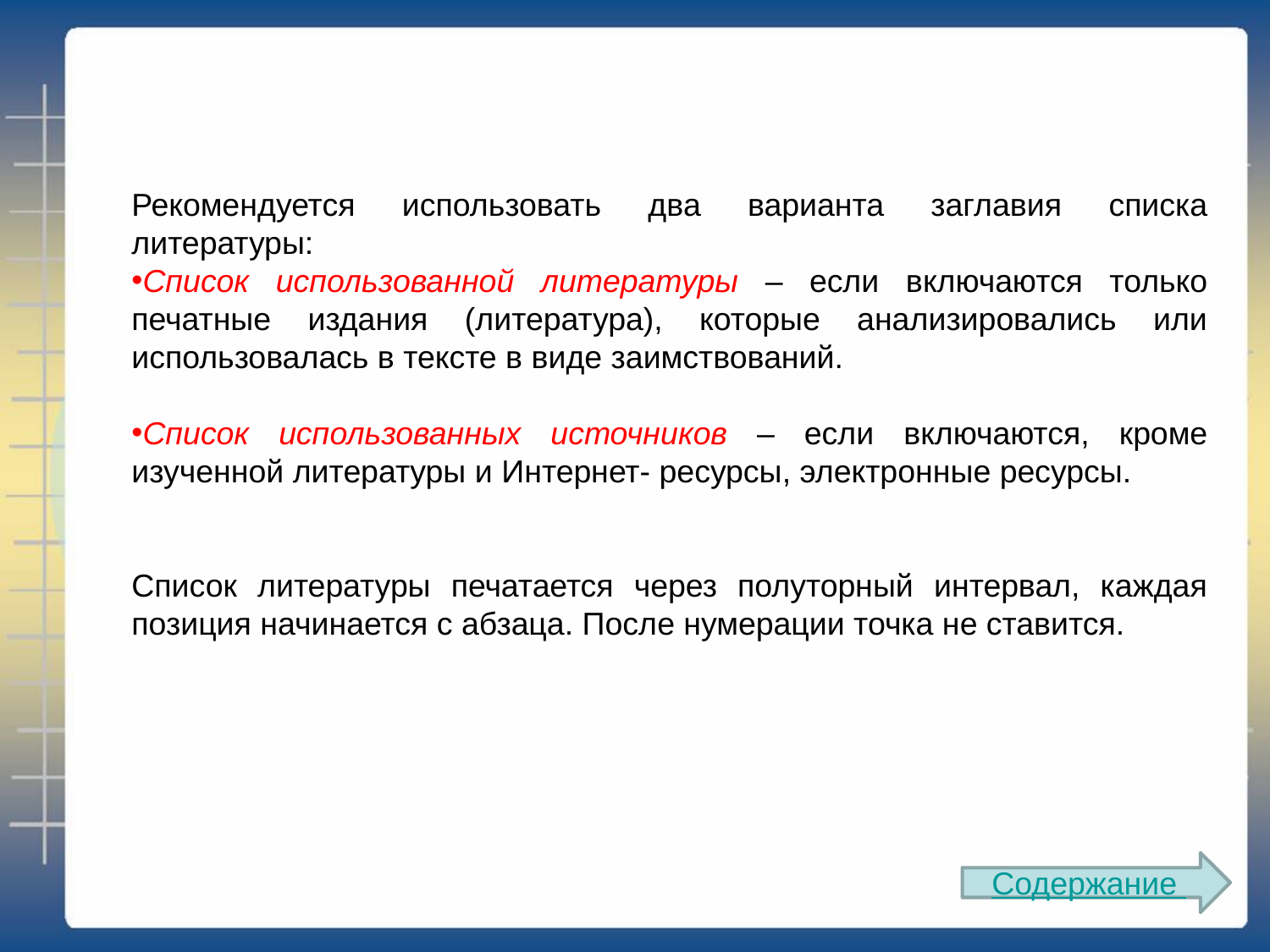

Рекомендуется использовать два варианта заглавия списка литературы:
Список использованной литературы – если включаются только печатные издания (литература), которые анализировались или использовалась в тексте в виде заимствований.

Список использованных источников – если включаются, кроме изученной литературы и Интернет- ресурсы, электронные ресурсы.

Список литературы печатается через полуторный интервал, каждая позиция начинается с абзаца. После нумерации точка не ставится.
Содержание